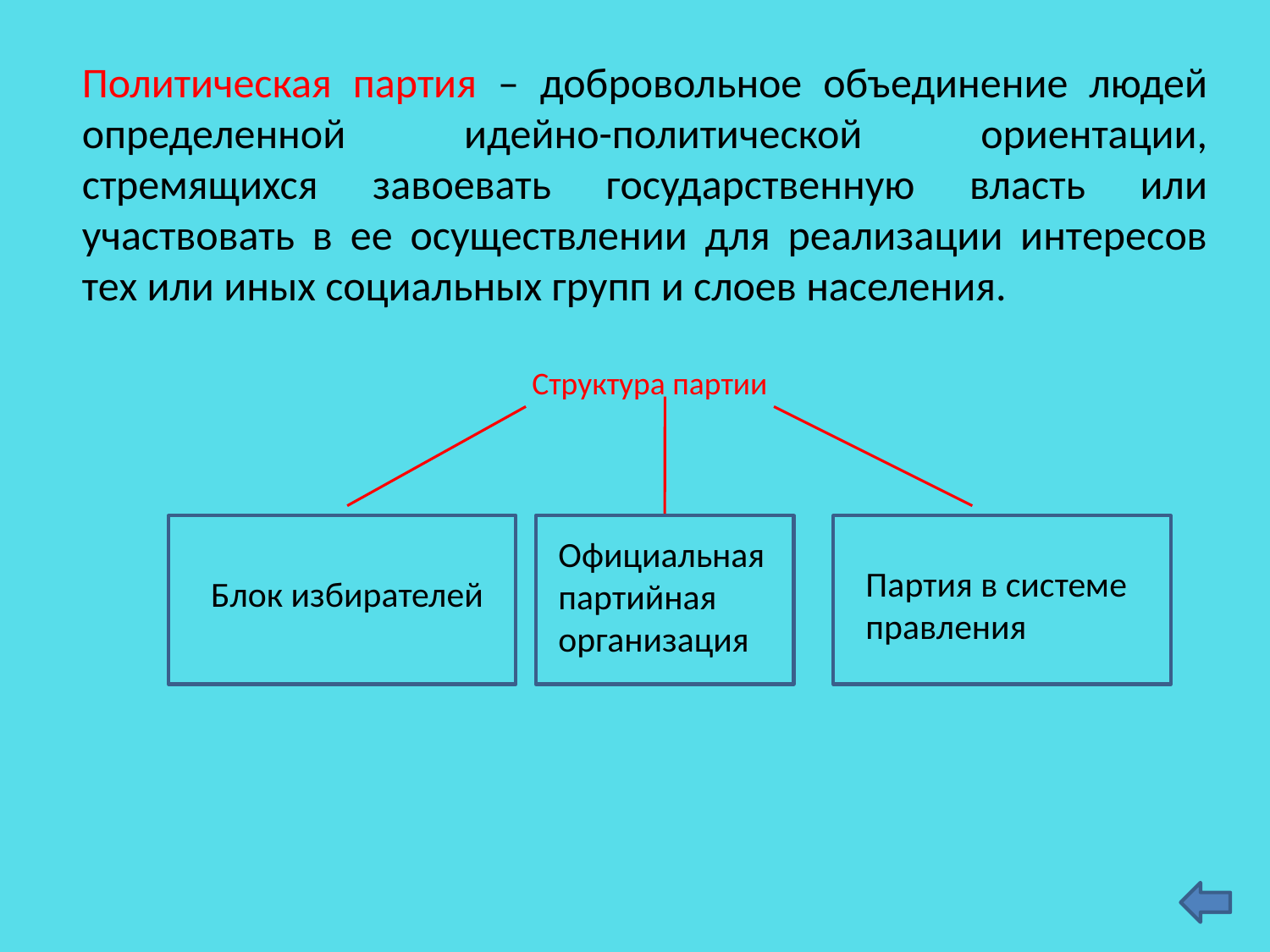

Политическая партия – добровольное объединение людей определенной идейно-политической ориентации, стремящихся завоевать государственную власть или участвовать в ее осуществлении для реализации интересов тех или иных социальных групп и слоев населения.
Структура партии

Официальная партийная организация
Партия в системе правления
Блок избирателей